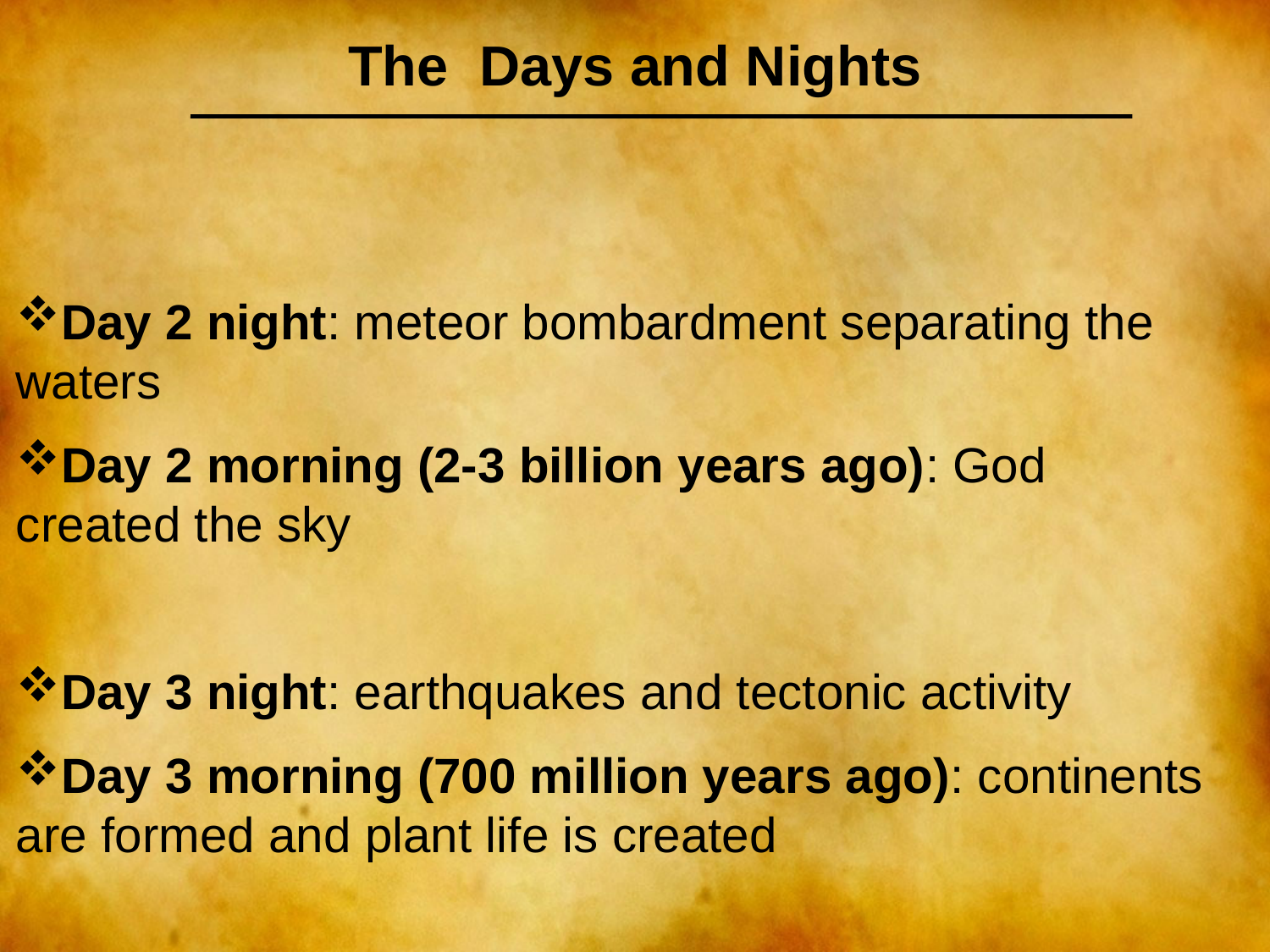

# The  Days and Nights

Day 2 night: meteor bombardment separating the waters
Day 2 morning (2-3 billion years ago): God created the sky

Day 3 night: earthquakes and tectonic activity
Day 3 morning (700 million years ago): continents are formed and plant life is created